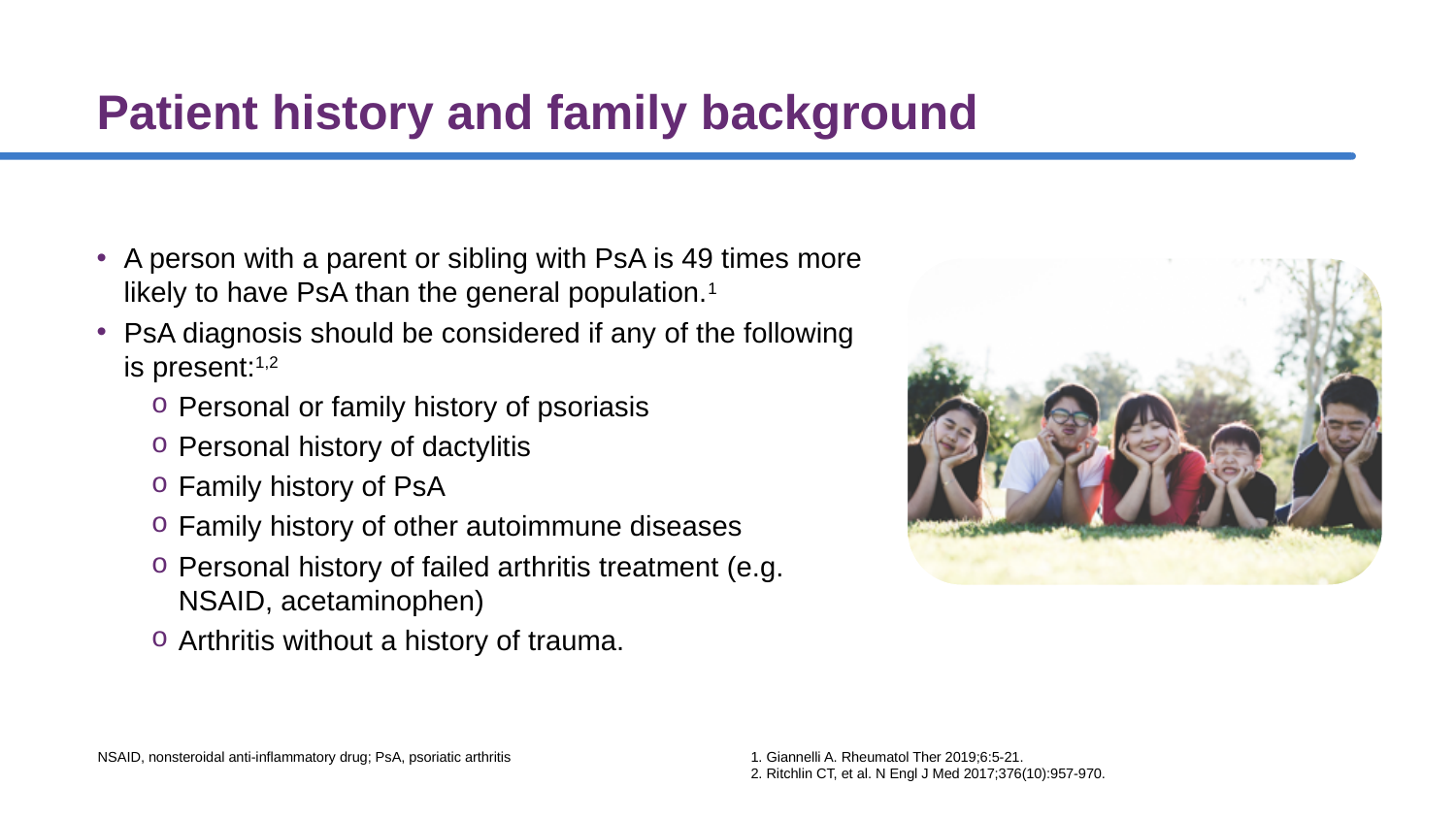

# Patient history and family background

A person with a parent or sibling with PsA is 49 times more likely to have PsA than the general population.1
PsA diagnosis should be considered if any of the following is present:1,2
Personal or family history of psoriasis
Personal history of dactylitis
Family history of PsA
Family history of other autoimmune diseases
Personal history of failed arthritis treatment (e.g. NSAID, acetaminophen)
Arthritis without a history of trauma.
1. Giannelli A. Rheumatol Ther 2019;6:5-21.
2. Ritchlin CT, et al. N Engl J Med 2017;376(10):957-970.

NSAID, nonsteroidal anti-inflammatory drug; PsA, psoriatic arthritis